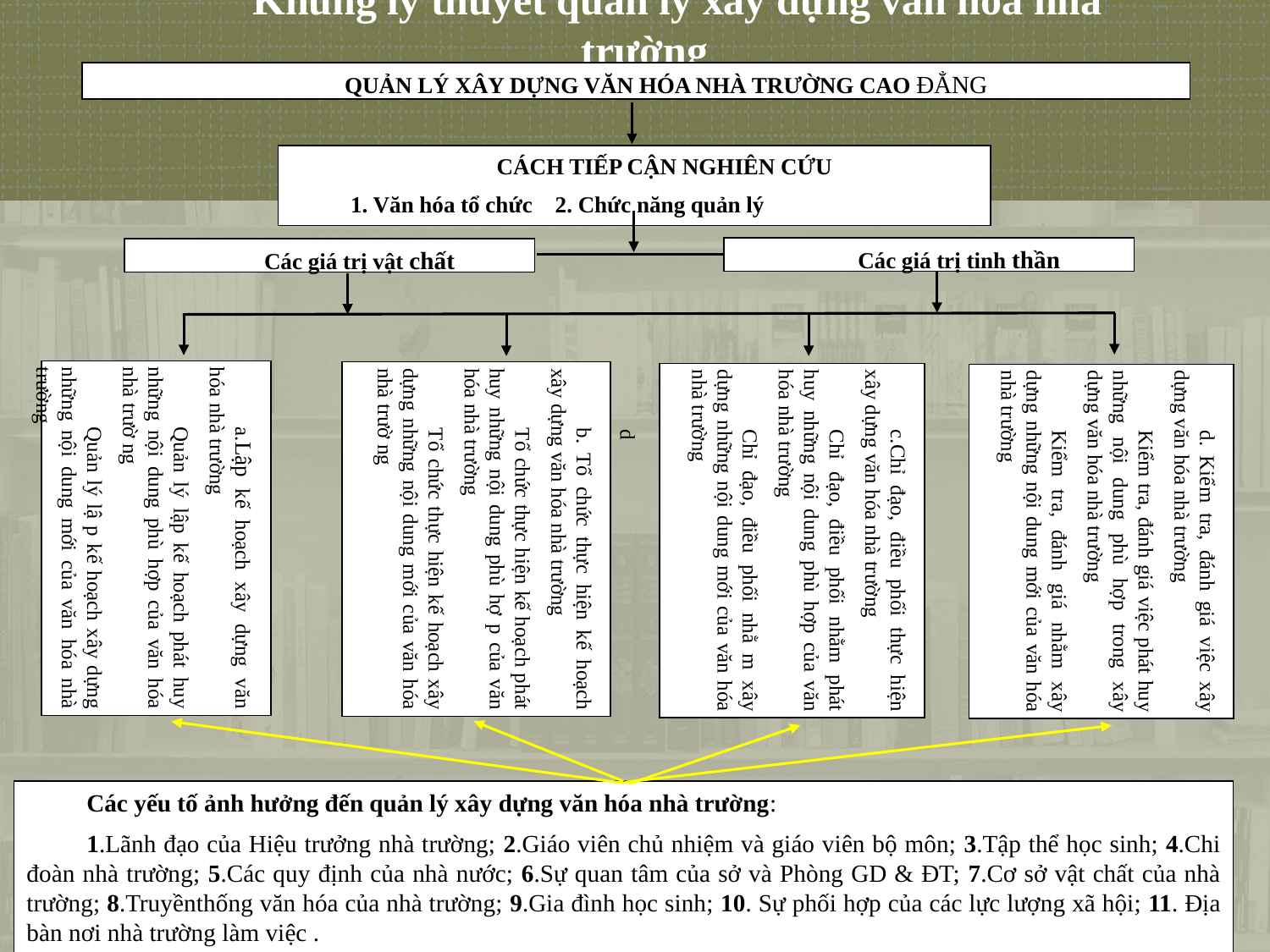

Khung lý thuyết quản lý xây dựng văn hóa nhà trường

QUẢN LÝ XÂY DỰNG VĂN HÓA NHÀ TRƯỜNG CAO ĐẲNG
CÁCH TIẾP CẬN NGHIÊN CỨU
1. Văn hóa tổ chức    2. Chức năng quản lý
Các giá trị tinh thần
Các giá trị vật chất
a.Lập kế hoạch xây dựng văn hóa nhà trường
Quản lý lập kế hoạch phát huy những nội dung phù hợp của văn hóa nhà trườ ng
Quản lý lậ p kế hoạch xây dựng những nội dung mới của văn hóa nhà trường
b. Tổ chức thực hiện kế hoạch xây dựng văn hóa nhà trường
Tổ chức thực hiện kế hoạch phát huy những nội dung phù hợ p của văn hóa nhà trường
Tổ chức thực hiện kế hoạch xây dựng những nội dung mới của văn hóa nhà trườ ng
c.Chỉ đạo, điều phối thực hiện xây dựng văn hóa nhà trường
Chỉ đạo, điều phối nhằm phát huy những nội dung phù hợp của văn hóa nhà trường
Chỉ đạo, điều phối nhằ m xây dựng những nội dung mới của văn hóa nhà trường

d
d. Kiểm tra, đánh giá việc xây dựng văn hóa nhà trường
Kiểm tra, đánh giá việc phát huy những nội dung phù hợp trong xây dựng văn hóa nhà trường
Kiểm tra, đánh giá nhằm xây dựng những nội dung mới của văn hóa nhà trường
Các yếu tố ảnh hưởng đến quản lý xây dựng văn hóa nhà trường:
1.Lãnh đạo của Hiệu trưởng nhà trường; 2.Giáo viên chủ nhiệm và giáo viên bộ môn; 3.Tập thể học sinh; 4.Chi đoàn nhà trường; 5.Các quy định của nhà nước; 6.Sự quan tâm của sở và Phòng GD & ĐT; 7.Cơ sở vật chất của nhà trường; 8.Truyềnthống văn hóa của nhà trường; 9.Gia đình học sinh; 10. Sự phối hợp của các lực lượng xã hội; 11. Địa bàn nơi nhà trường làm việc .